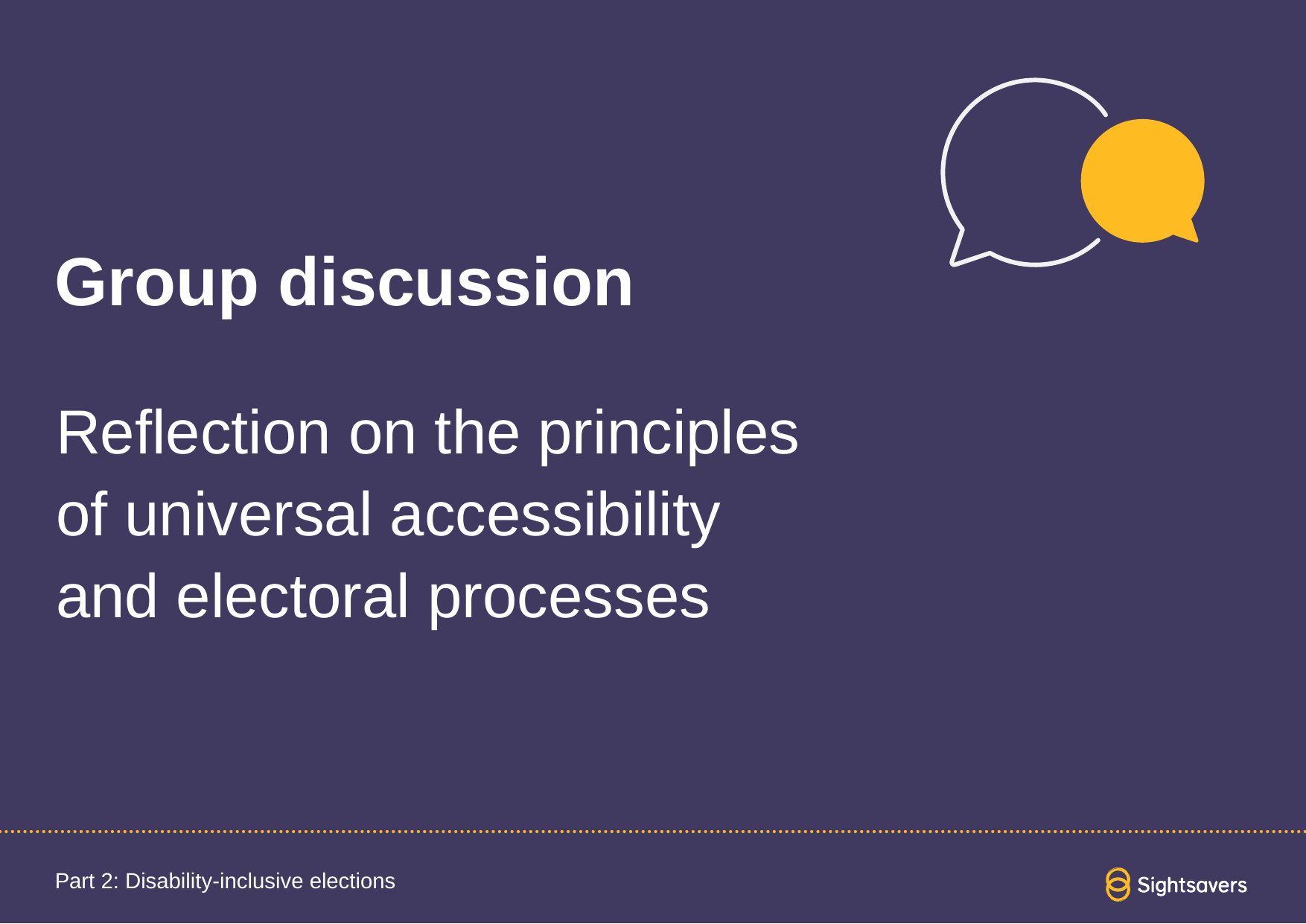

# Group discussion
Reflection on the principles of universal accessibility and electoral processes
Part 2: Disability-inclusive elections